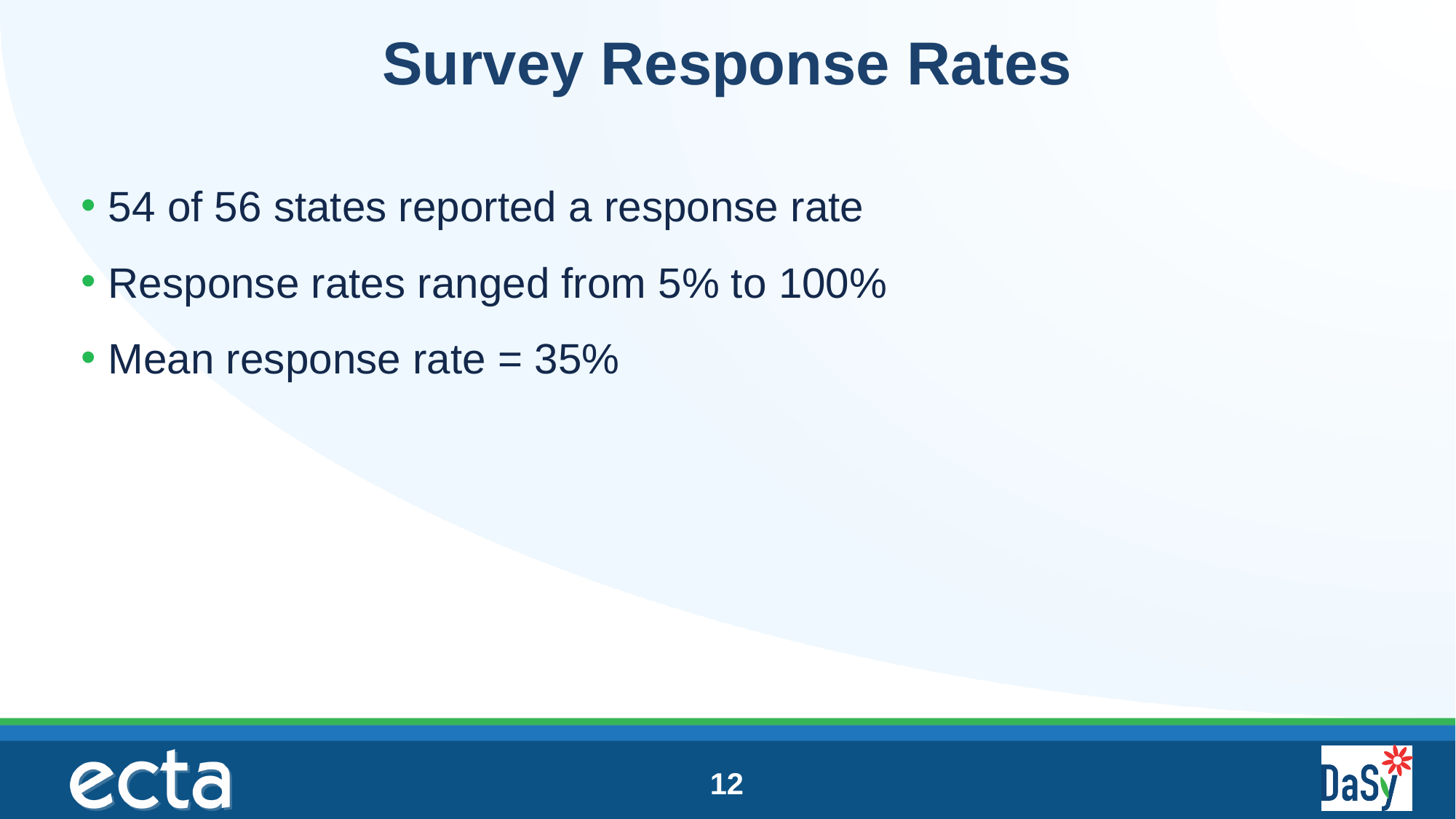

# Survey Response Rates
54 of 56 states reported a response rate
Response rates ranged from 5% to 100%
Mean response rate = 35%
12